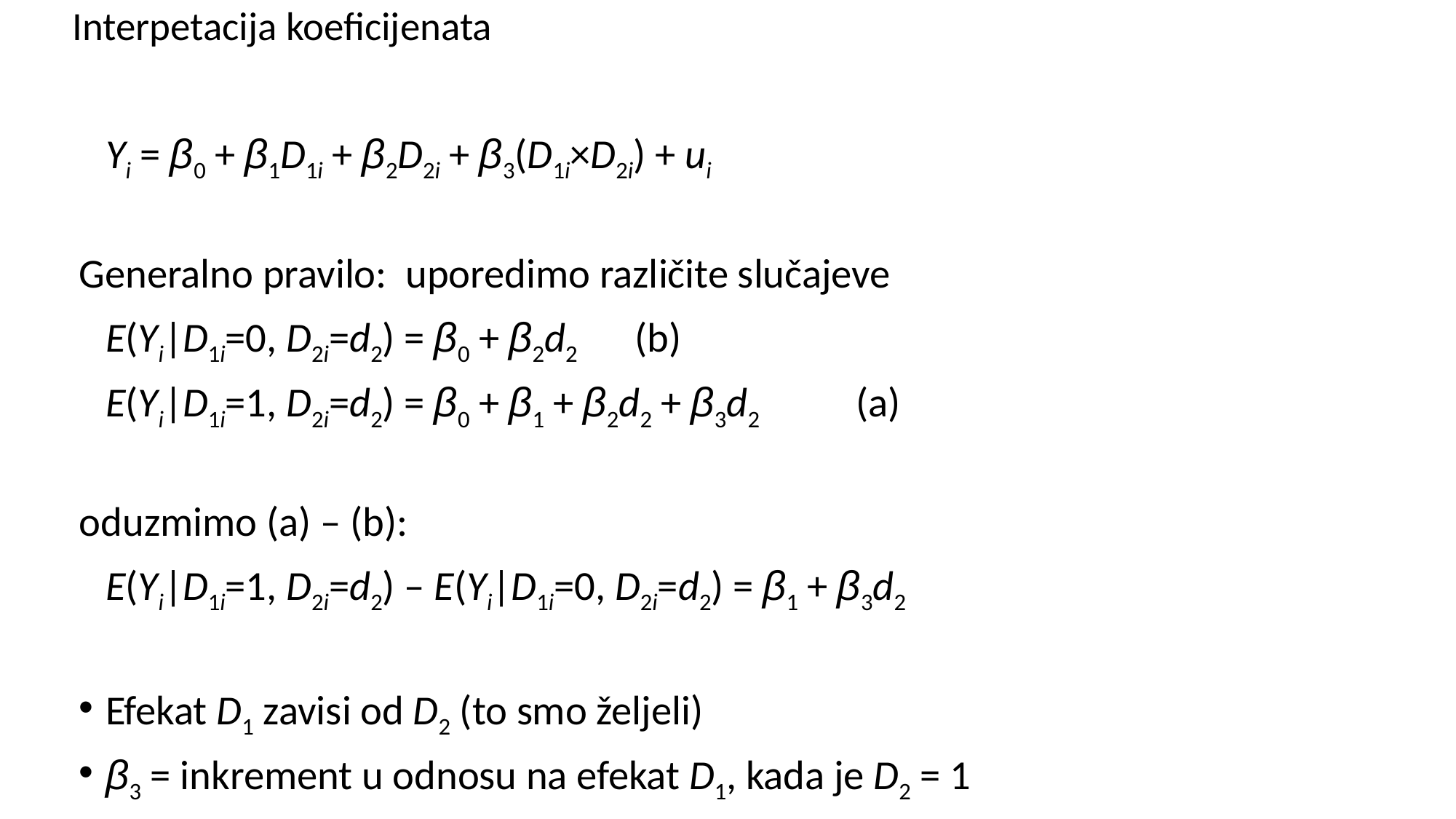

# Interpetacija koeficijenata
		Yi = β0 + β1D1i + β2D2i + β3(D1i×D2i) + ui

Generalno pravilo:  uporedimo različite slučajeve
		E(Yi|D1i=0, D2i=d2) = β0 + β2d2			(b)
		E(Yi|D1i=1, D2i=d2) = β0 + β1 + β2d2 + β3d2	 (a)

oduzmimo (a) – (b):
		E(Yi|D1i=1, D2i=d2) – E(Yi|D1i=0, D2i=d2) = β1 + β3d2

Efekat D1 zavisi od D2 (to smo željeli)
β3 = inkrement u odnosu na efekat D1, kada je D2 = 1